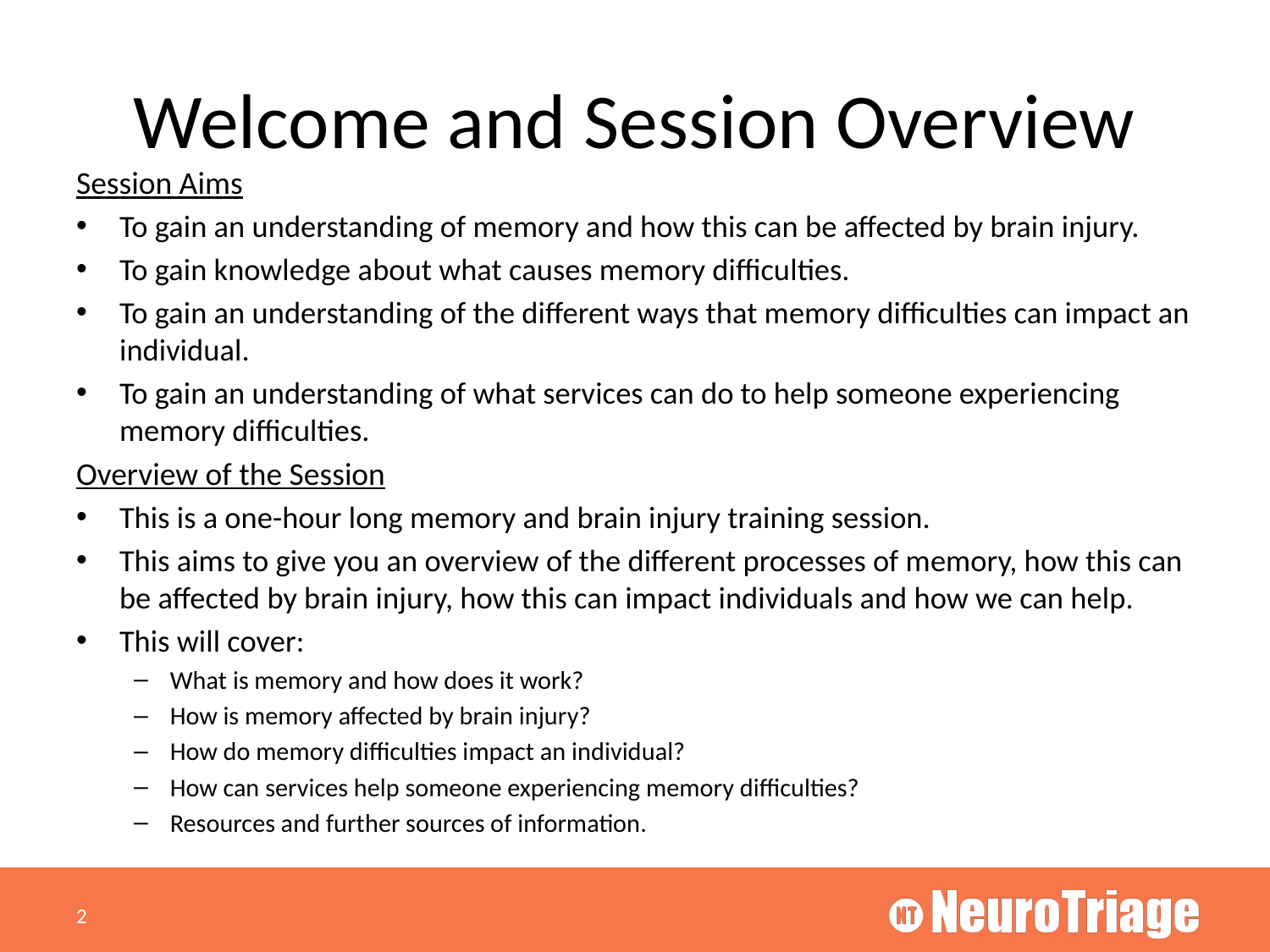

# Welcome and Session Overview
Session Aims
To gain an understanding of memory and how this can be affected by brain injury.
To gain knowledge about what causes memory difficulties.
To gain an understanding of the different ways that memory difficulties can impact an individual.
To gain an understanding of what services can do to help someone experiencing memory difficulties.
Overview of the Session
This is a one-hour long memory and brain injury training session.
This aims to give you an overview of the different processes of memory, how this can be affected by brain injury, how this can impact individuals and how we can help.
This will cover:
What is memory and how does it work?
How is memory affected by brain injury?
How do memory difficulties impact an individual?
How can services help someone experiencing memory difficulties?
Resources and further sources of information.

2